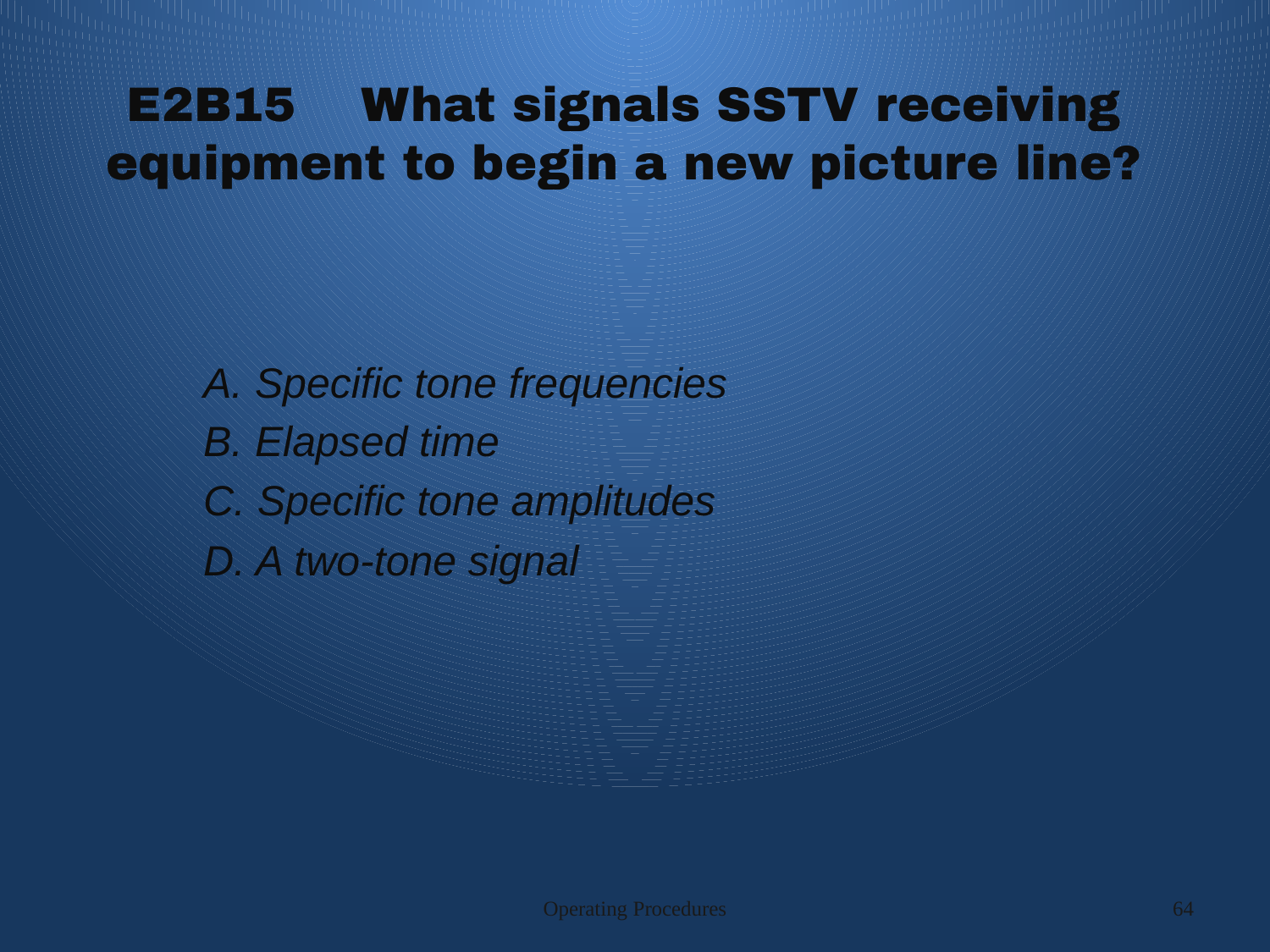

# E2B15    What signals SSTV receiving equipment to begin a new picture line?
A. Specific tone frequencies
B. Elapsed time
C. Specific tone amplitudes
D. A two-tone signal

Operating Procedures
64